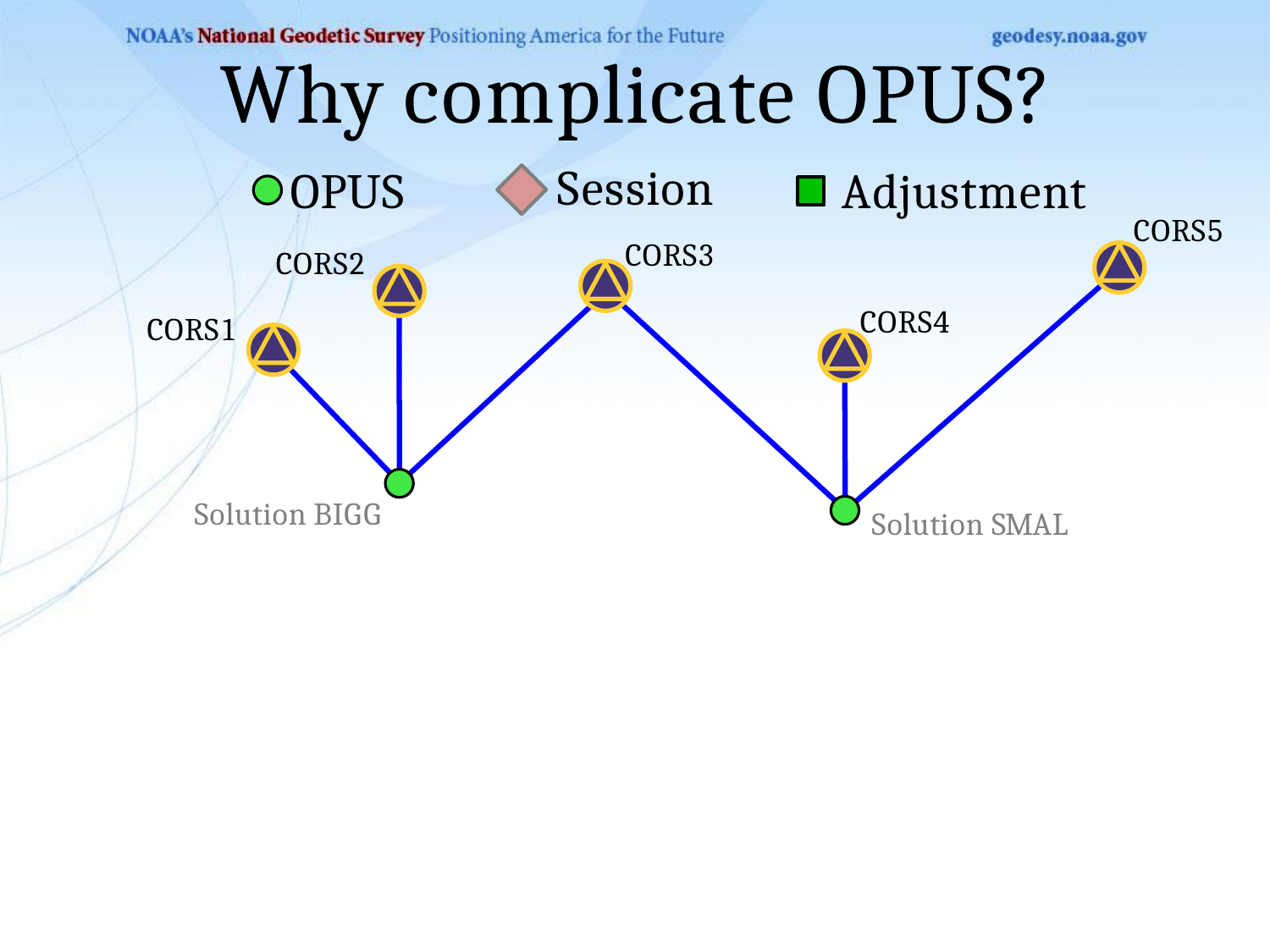

# Why complicate OPUS?
Session
OPUS
Adjustment

CORS5
CORS3
CORS2

CORS4
CORS1

Solution BIGG

Solution SMAL